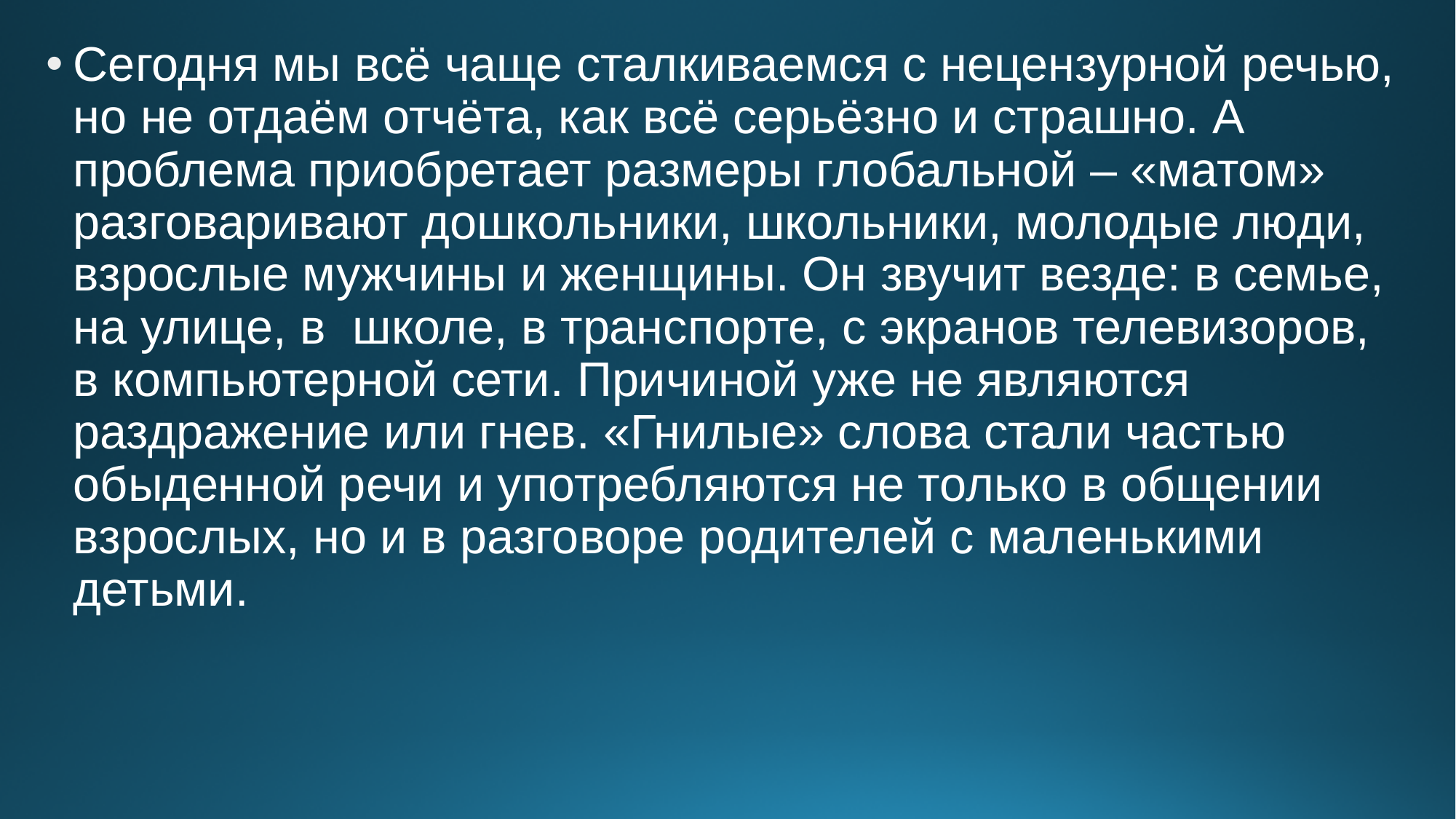

Сегодня мы всё чаще сталкиваемся с нецензурной речью, но не отдаём отчёта, как всё серьёзно и страшно. А проблема приобретает размеры глобальной – «матом» разговаривают дошкольники, школьники, молодые люди, взрослые мужчины и женщины. Он звучит везде: в семье, на улице, в  школе, в транспорте, с экранов телевизоров, в компьютерной сети. Причиной уже не являются раздражение или гнев. «Гнилые» слова стали частью обыденной речи и употребляются не только в общении взрослых, но и в разговоре родителей с маленькими детьми.
#